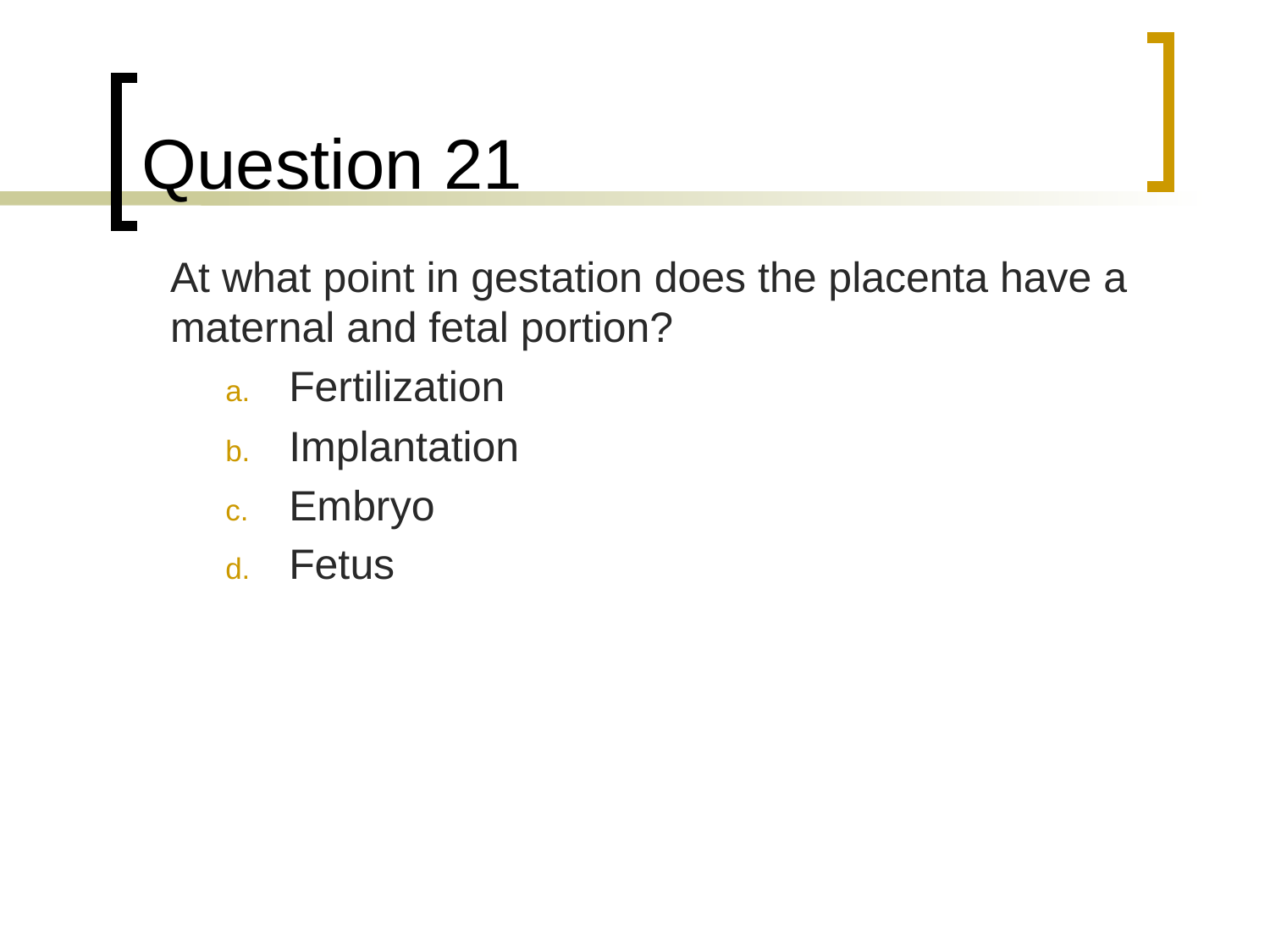

# Question 21
	At what point in gestation does the placenta have a maternal and fetal portion?
Fertilization
Implantation
Embryo
Fetus